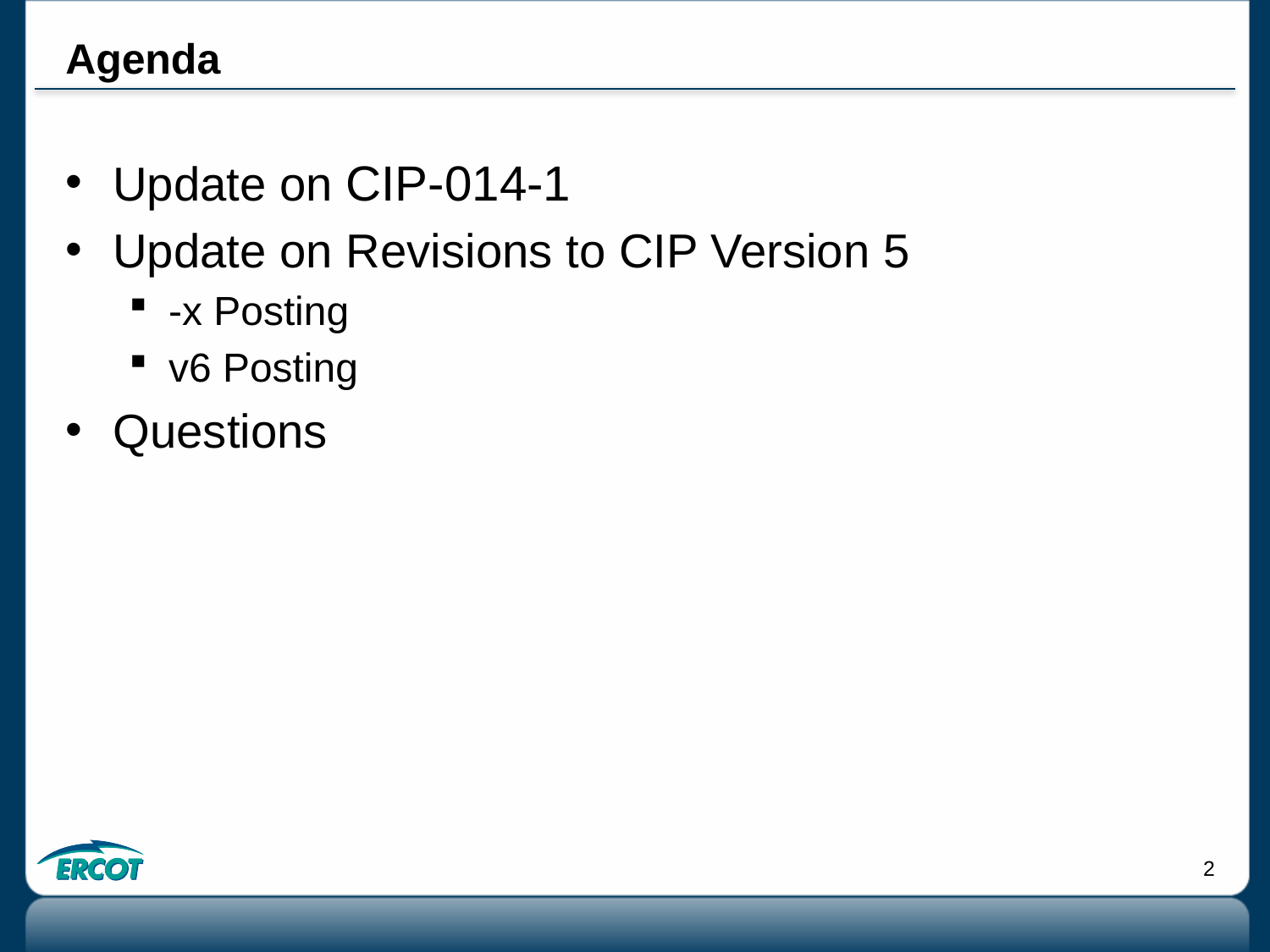

# Agenda
Update on CIP-014-1
Update on Revisions to CIP Version 5
-x Posting
v6 Posting
Questions